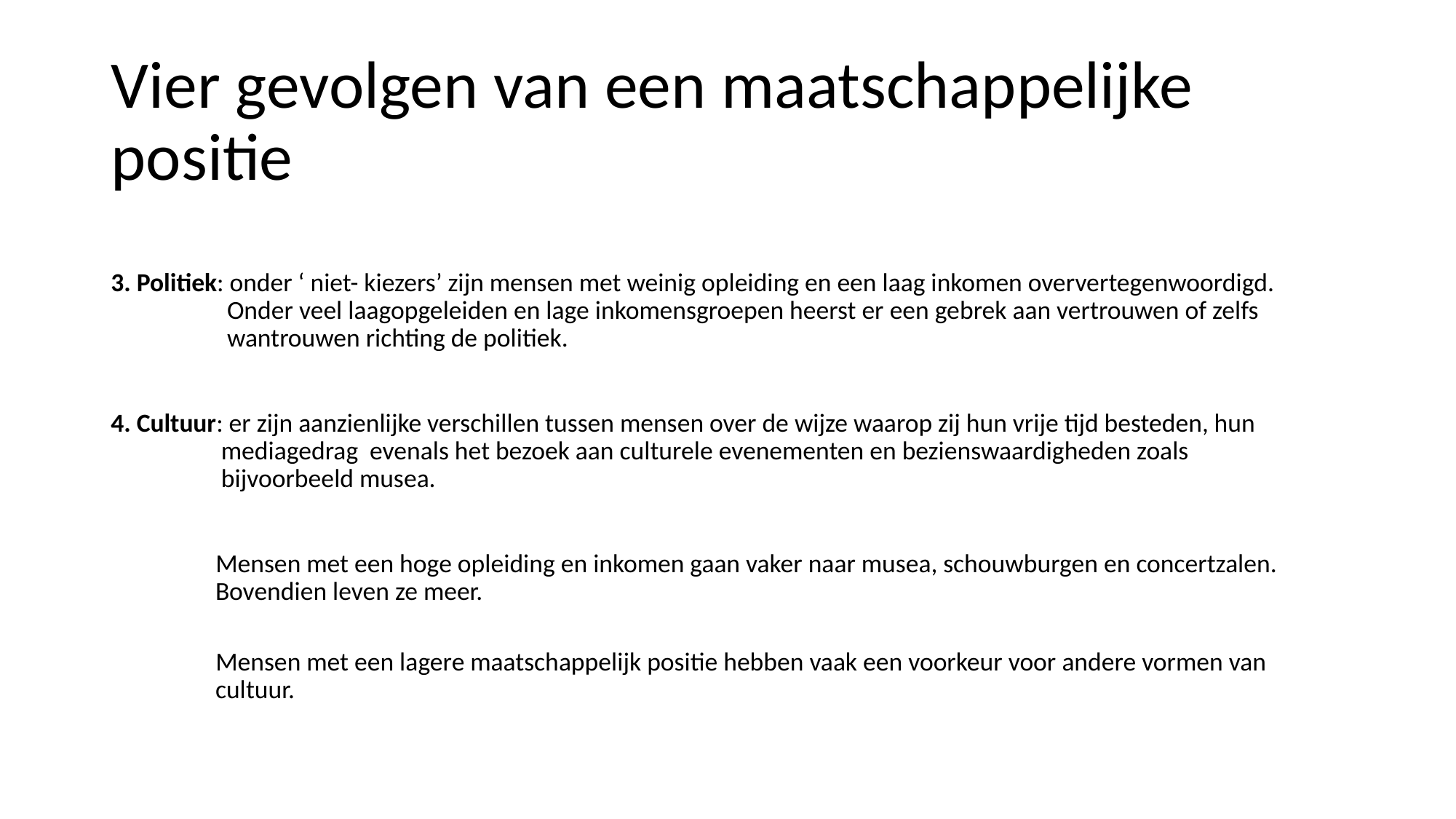

# Vier gevolgen van een maatschappelijke positie

3. Politiek: onder ‘ niet- kiezers’ zijn mensen met weinig opleiding en een laag inkomen oververtegenwoordigd.
                    Onder veel laagopgeleiden en lage inkomensgroepen heerst er een gebrek aan vertrouwen of zelfs
                    wantrouwen richting de politiek.

4. Cultuur: er zijn aanzienlijke verschillen tussen mensen over de wijze waarop zij hun vrije tijd besteden, hun
                   mediagedrag  evenals het bezoek aan culturele evenementen en bezienswaardigheden zoals
                   bijvoorbeeld musea.

                  Mensen met een hoge opleiding en inkomen gaan vaker naar musea, schouwburgen en concertzalen.
                  Bovendien leven ze meer.
                  Mensen met een lagere maatschappelijk positie hebben vaak een voorkeur voor andere vormen van
                  cultuur.